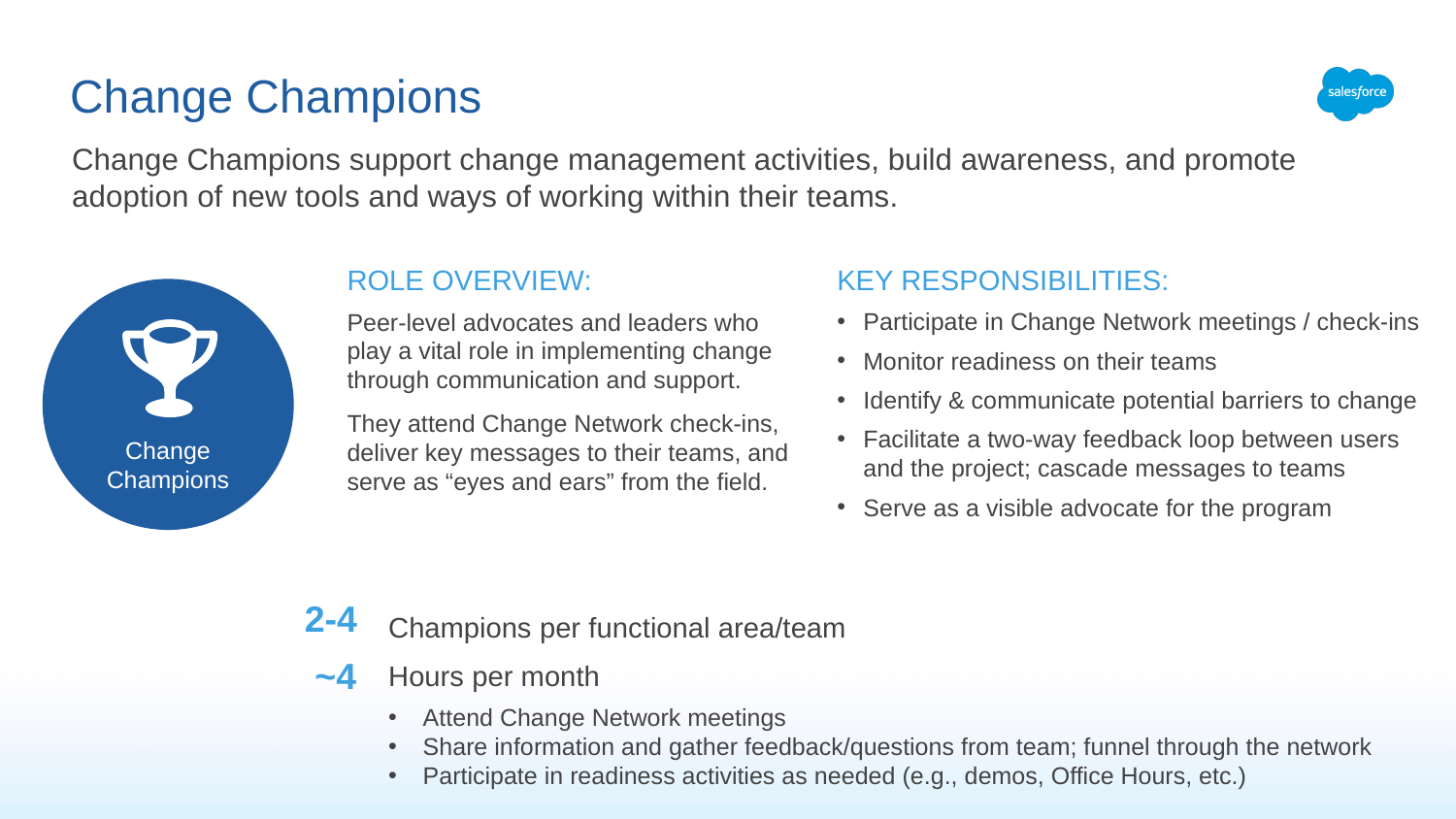

# Change Champions
Change Champions support change management activities, build awareness, and promote adoption of new tools and ways of working within their teams.

ROLE OVERVIEW:
Peer-level advocates and leaders who play a vital role in implementing change through communication and support.
They attend Change Network check-ins, deliver key messages to their teams, and serve as “eyes and ears” from the field.
KEY RESPONSIBILITIES:
Participate in Change Network meetings / check-ins
Monitor readiness on their teams
Identify & communicate potential barriers to change
Facilitate a two-way feedback loop between users and the project; cascade messages to teams
Serve as a visible advocate for the program
Change Champions

Champions per functional area/team
2-4
~4
Hours per month
Attend Change Network meetings
Share information and gather feedback/questions from team; funnel through the network
Participate in readiness activities as needed (e.g., demos, Office Hours, etc.)